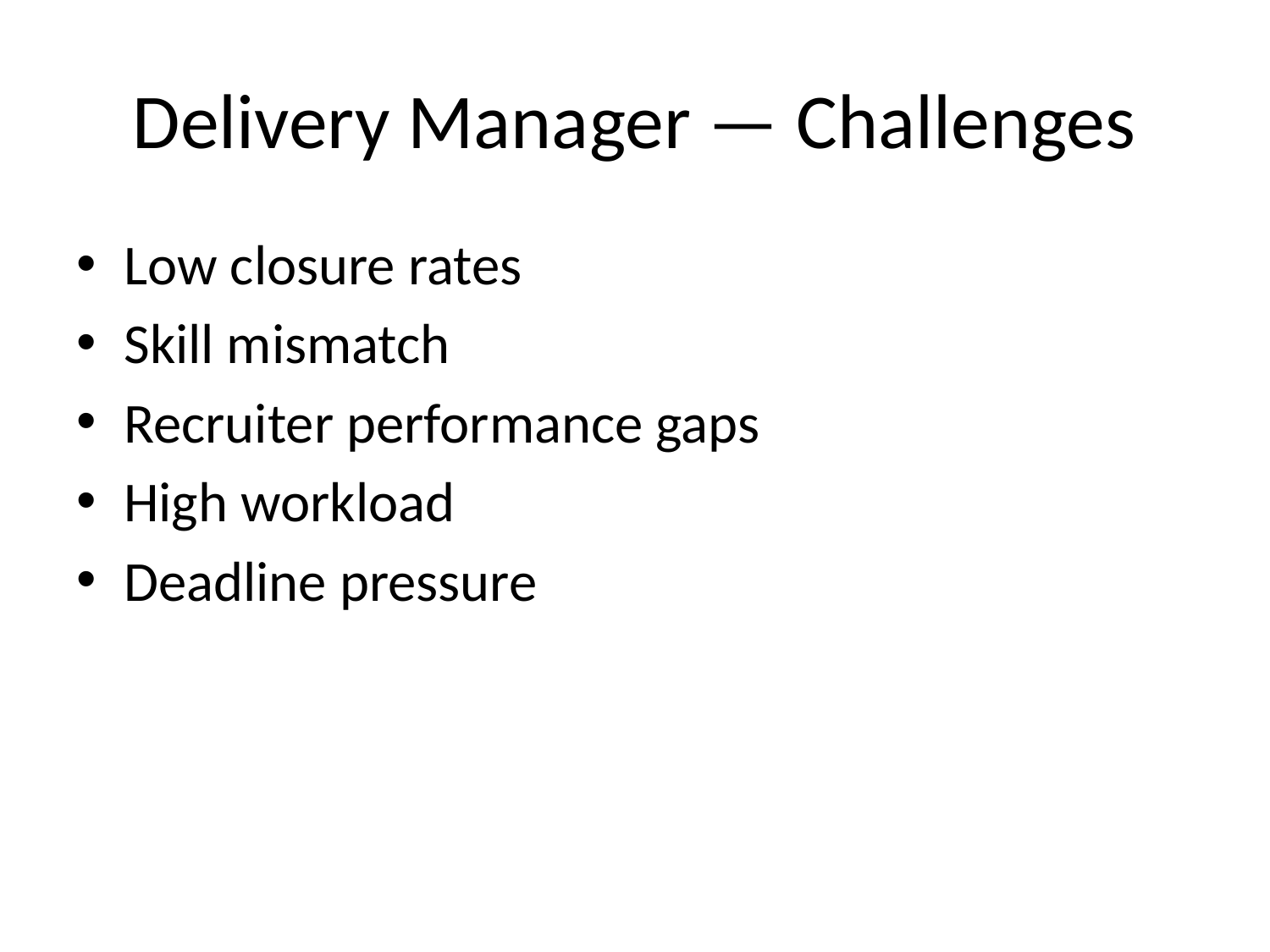

# Delivery Manager — Challenges
Low closure rates
Skill mismatch
Recruiter performance gaps
High workload
Deadline pressure